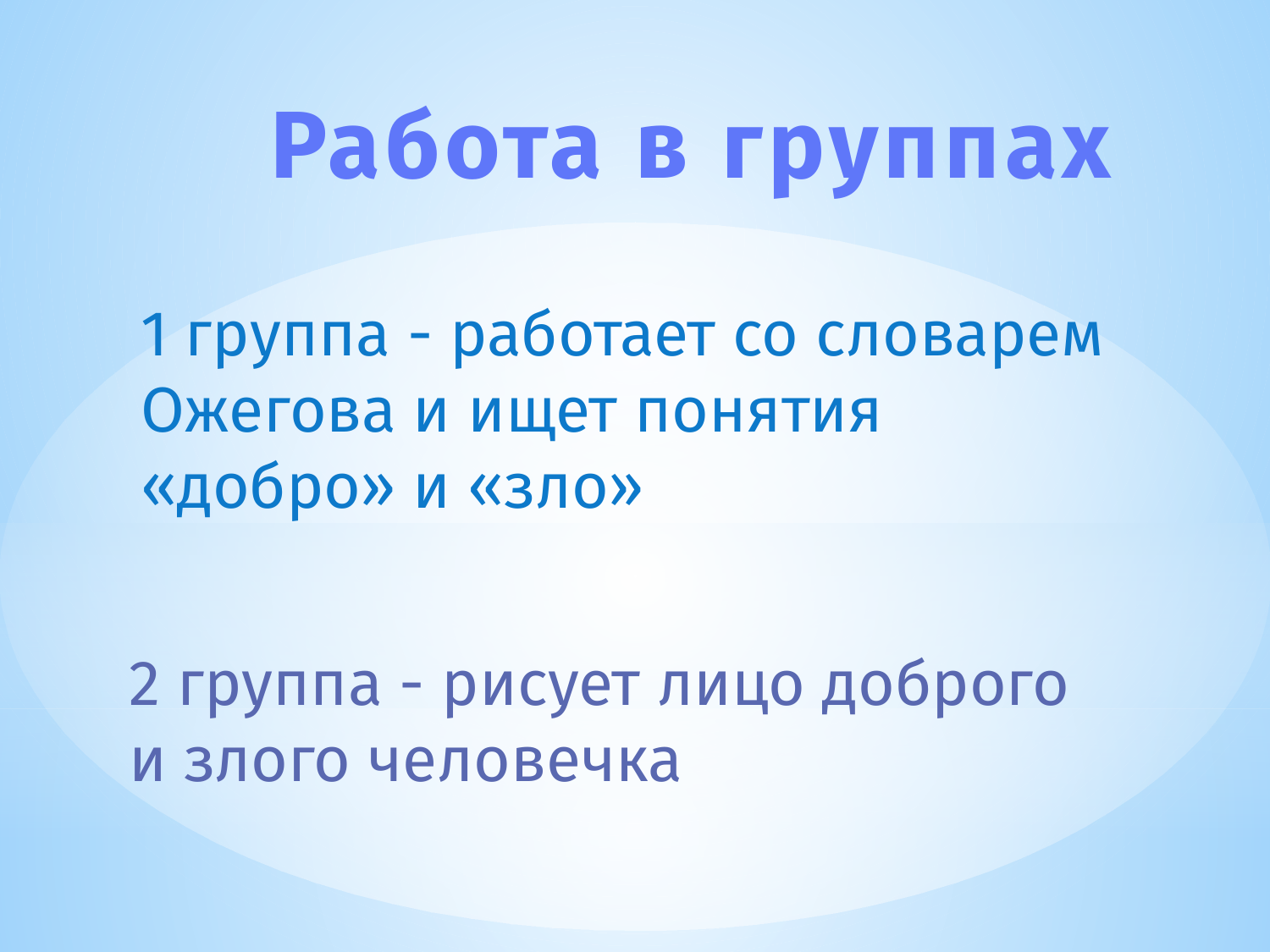

Работа в группах
1 группа - работает со словарем
Ожегова и ищет понятия
«добро» и «зло»
2 группа - рисует лицо доброго
и злого человечка